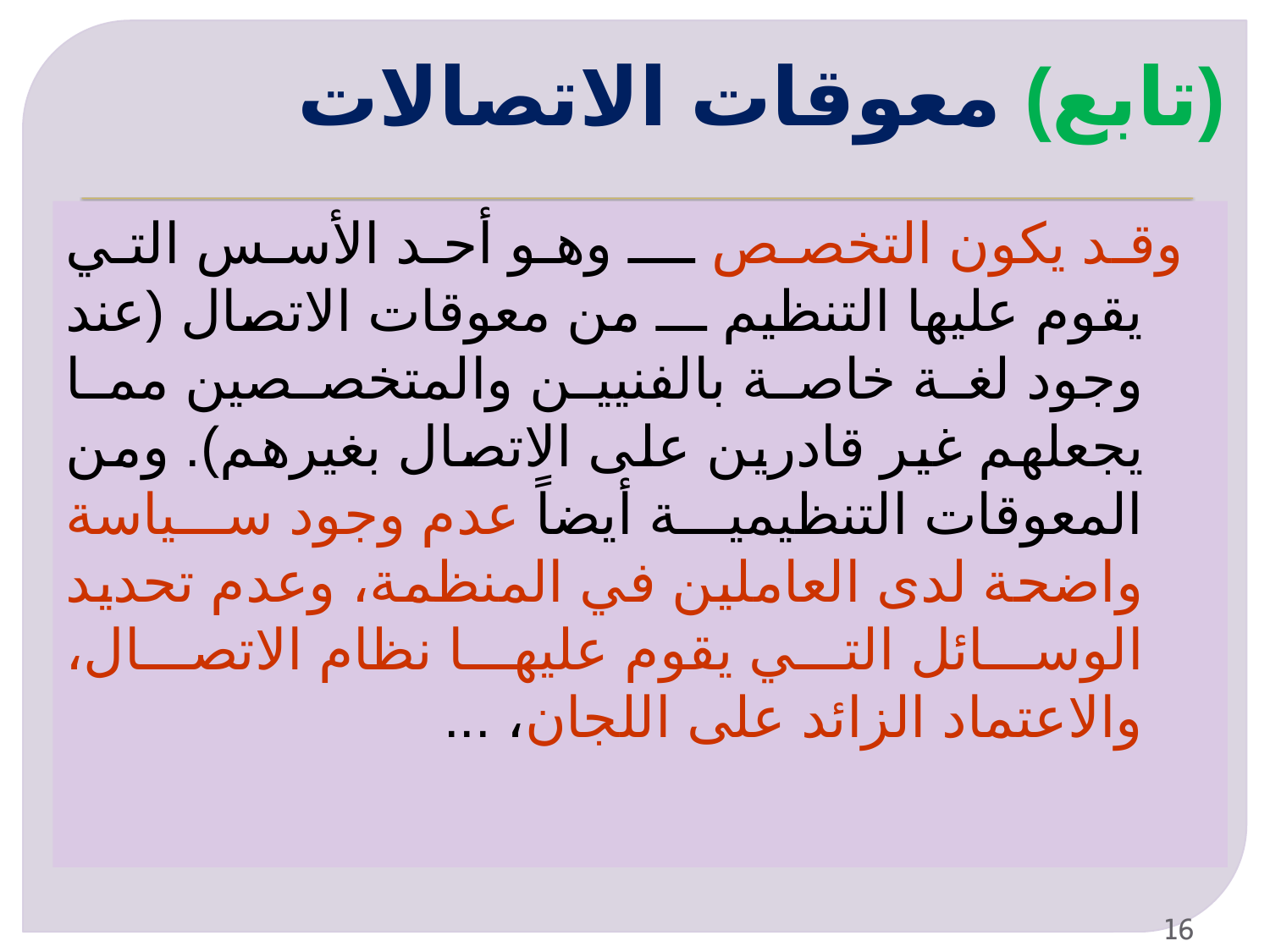

# (تابع) معوقات الاتصالات
  وقد يكون التخصص ـــ وهو أحد الأسس التي يقوم عليها التنظيم ـــ من معوقات الاتصال (عند وجود لغة خاصة بالفنيين والمتخصصين مما يجعلهم غير قادرين على الاتصال بغيرهم). ومن المعوقات التنظيمية أيضاً عدم وجود سياسة واضحة لدى العاملين في المنظمة، وعدم تحديد الوسائل التي يقوم عليها نظام الاتصال، والاعتماد الزائد على اللجان، ...
16